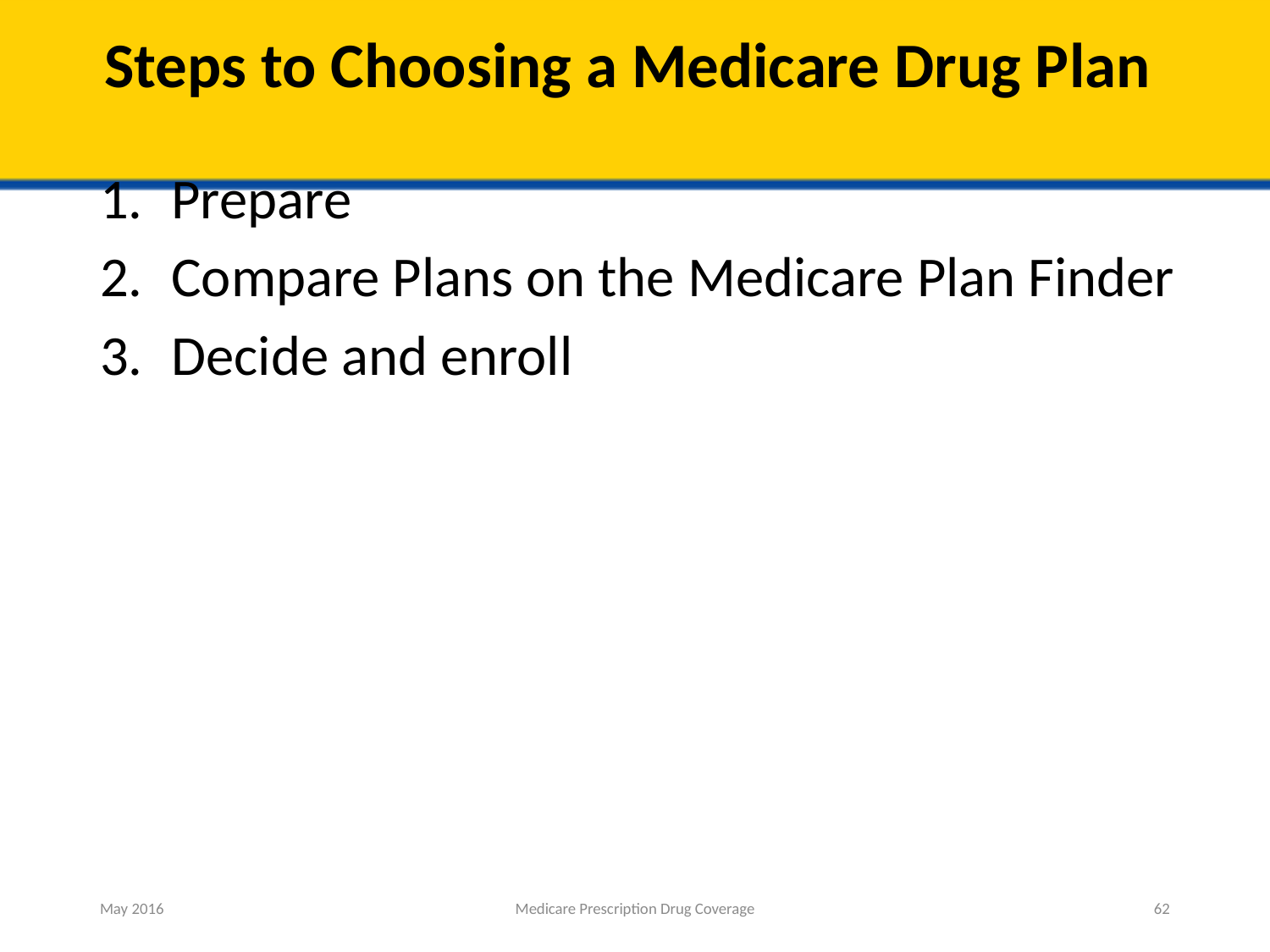

# Steps to Choosing a Medicare Drug Plan
Prepare
Compare Plans on the Medicare Plan Finder
Decide and enroll

May 2016
Medicare Prescription Drug Coverage
62